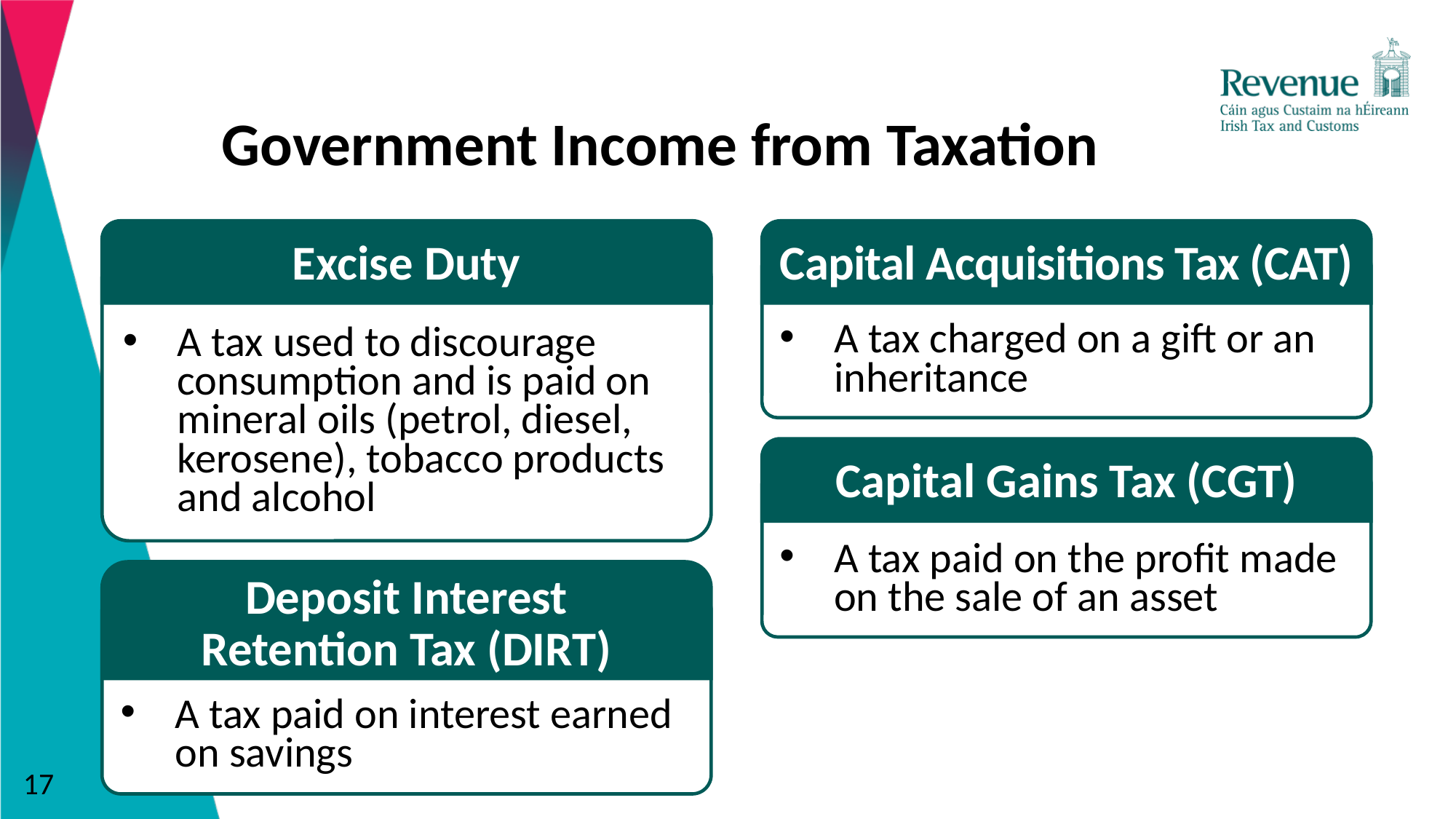

# Government Income from Taxation 2

Government Income from Taxation

Excise Duty
A tax used to discourage consumption and is paid on mineral oils (petrol, diesel, kerosene), tobacco products and alcohol
Capital Acquisitions Tax (CAT)
A tax charged on a gift or an inheritance
Capital Gains Tax (CGT)
A tax paid on the profit made on the sale of an asset
Deposit Interest Retention Tax (DIRT)
A tax paid on interest earned on savings
17